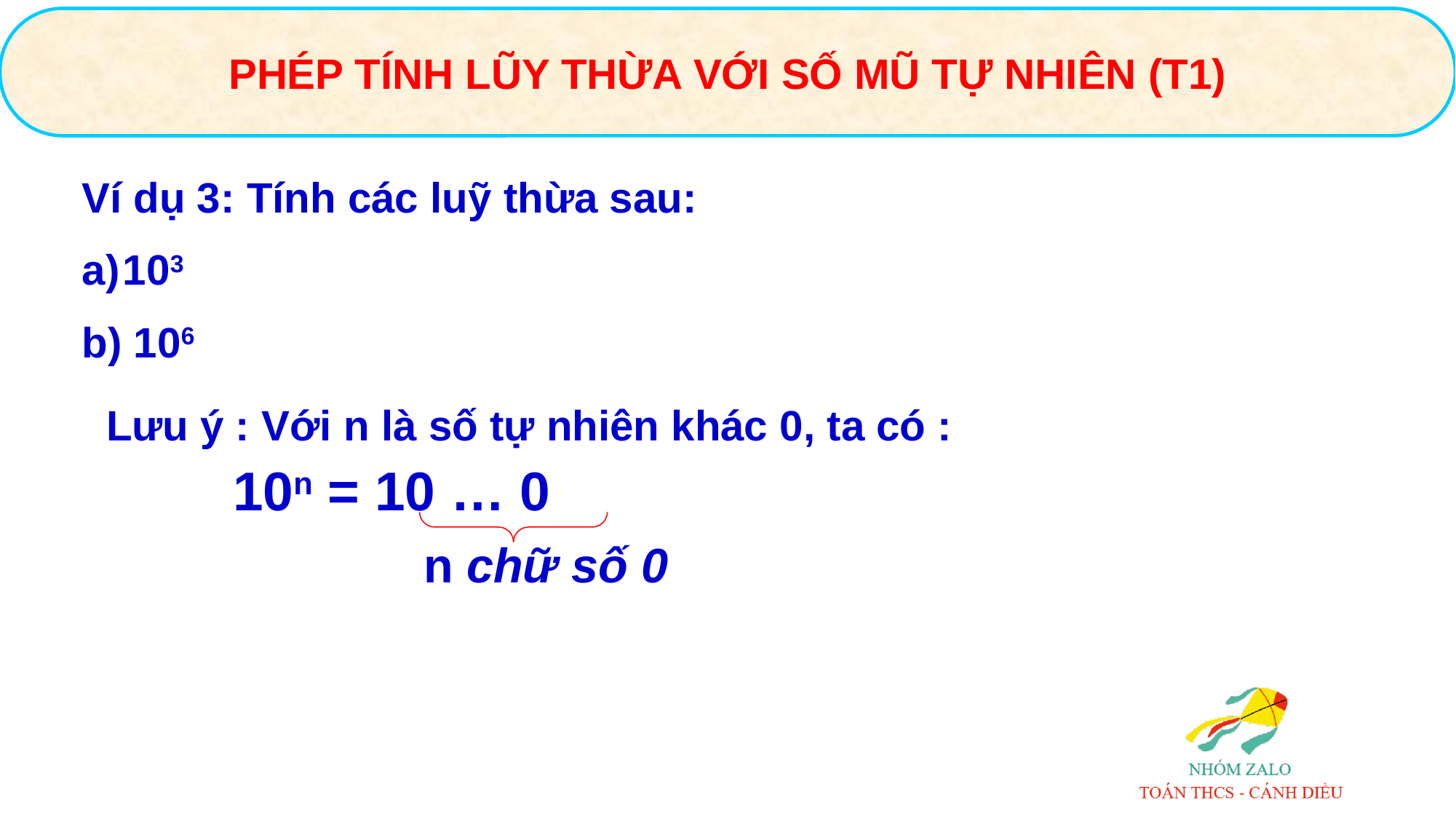

PHÉP TÍNH LŨY THỪA VỚI SỐ MŨ TỰ NHIÊN (T1)
Ví dụ 3: Tính các luỹ thừa sau:
103
b) 106
Lưu ý : Với n là số tự nhiên khác 0, ta có :

10n = 10 … 0
n chữ số 0